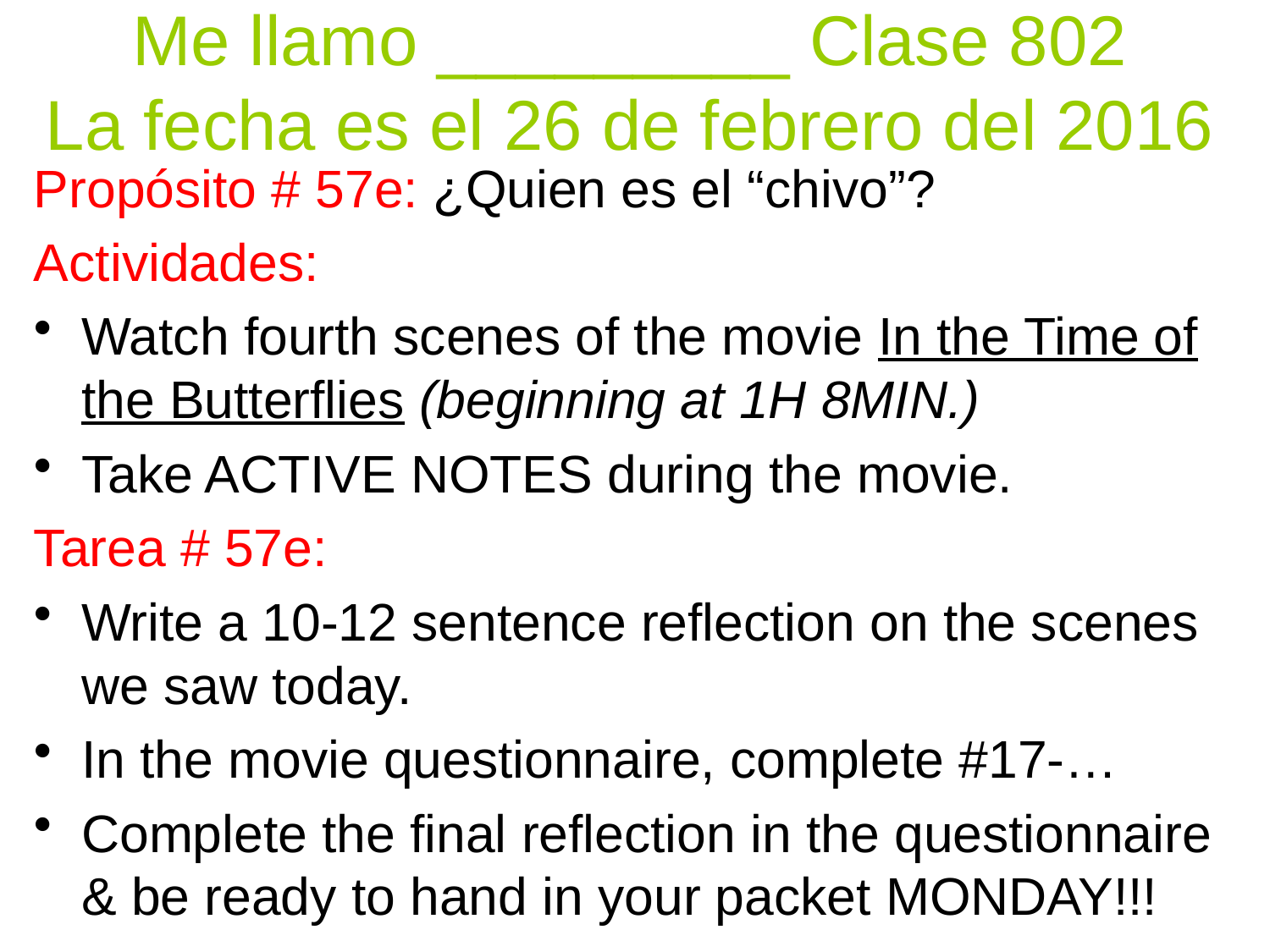

# Me llamo _________ Clase 802 La fecha es el 26 de febrero del 2016
Propósito # 57e: ¿Quien es el “chivo”?
Actividades:
Watch fourth scenes of the movie In the Time of the Butterflies (beginning at 1H 8MIN.)
Take ACTIVE NOTES during the movie.
Tarea # 57e:
Write a 10-12 sentence reflection on the scenes we saw today.
In the movie questionnaire, complete #17-…
Complete the final reflection in the questionnaire & be ready to hand in your packet MONDAY!!!